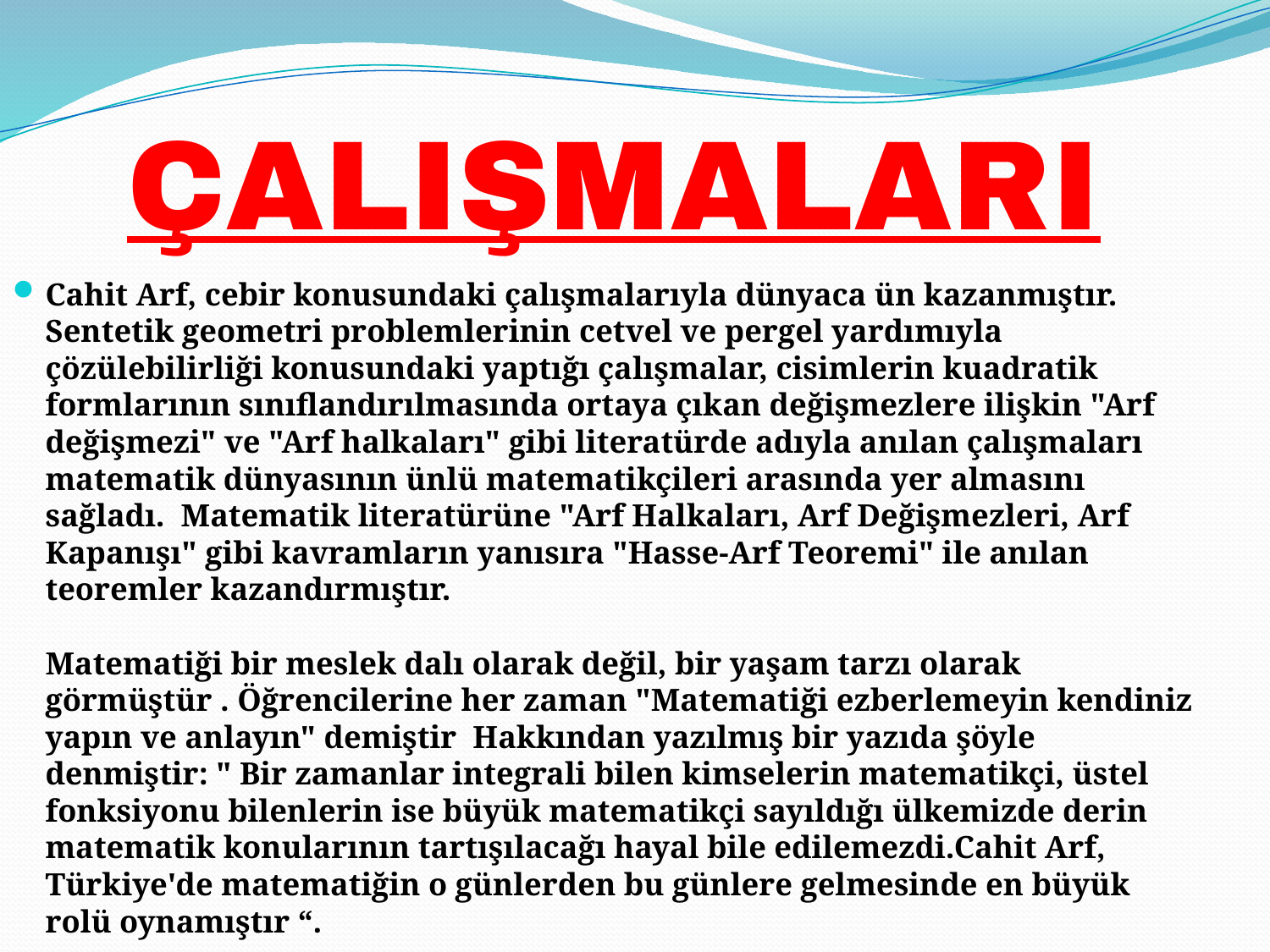

# ÇALIŞMALARI
Cahit Arf, cebir konusundaki çalışmalarıyla dünyaca ün kazanmıştır.  Sentetik geometri problemlerinin cetvel ve pergel yardımıyla çözülebilirliği konusundaki yaptığı çalışmalar, cisimlerin kuadratik formlarının sınıflandırılmasında ortaya çıkan değişmezlere ilişkin "Arf değişmezi" ve "Arf halkaları" gibi literatürde adıyla anılan çalışmaları matematik dünyasının ünlü matematikçileri arasında yer almasını sağladı.  Matematik literatürüne "Arf Halkaları, Arf Değişmezleri, Arf Kapanışı" gibi kavramların yanısıra "Hasse-Arf Teoremi" ile anılan teoremler kazandırmıştır.
Matematiği bir meslek dalı olarak değil, bir yaşam tarzı olarak görmüştür . Öğrencilerine her zaman "Matematiği ezberlemeyin kendiniz yapın ve anlayın" demiştir  Hakkından yazılmış bir yazıda şöyle denmiştir: " Bir zamanlar integrali bilen kimselerin matematikçi, üstel fonksiyonu bilenlerin ise büyük matematikçi sayıldığı ülkemizde derin matematik konularının tartışılacağı hayal bile edilemezdi.Cahit Arf, Türkiye'de matematiğin o günlerden bu günlere gelmesinde en büyük rolü oynamıştır “.